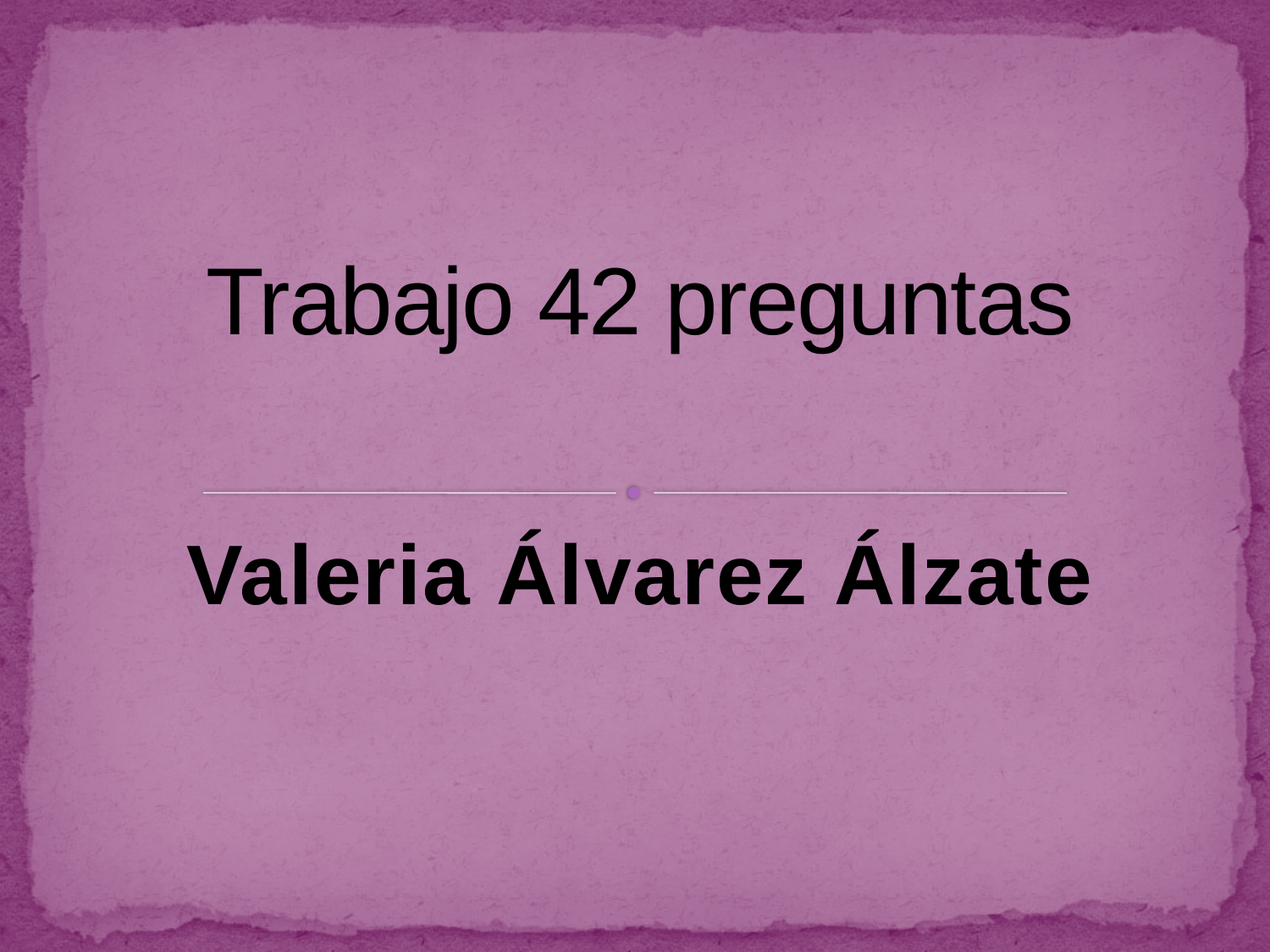

# Trabajo 42 preguntas
Valeria Álvarez Álzate